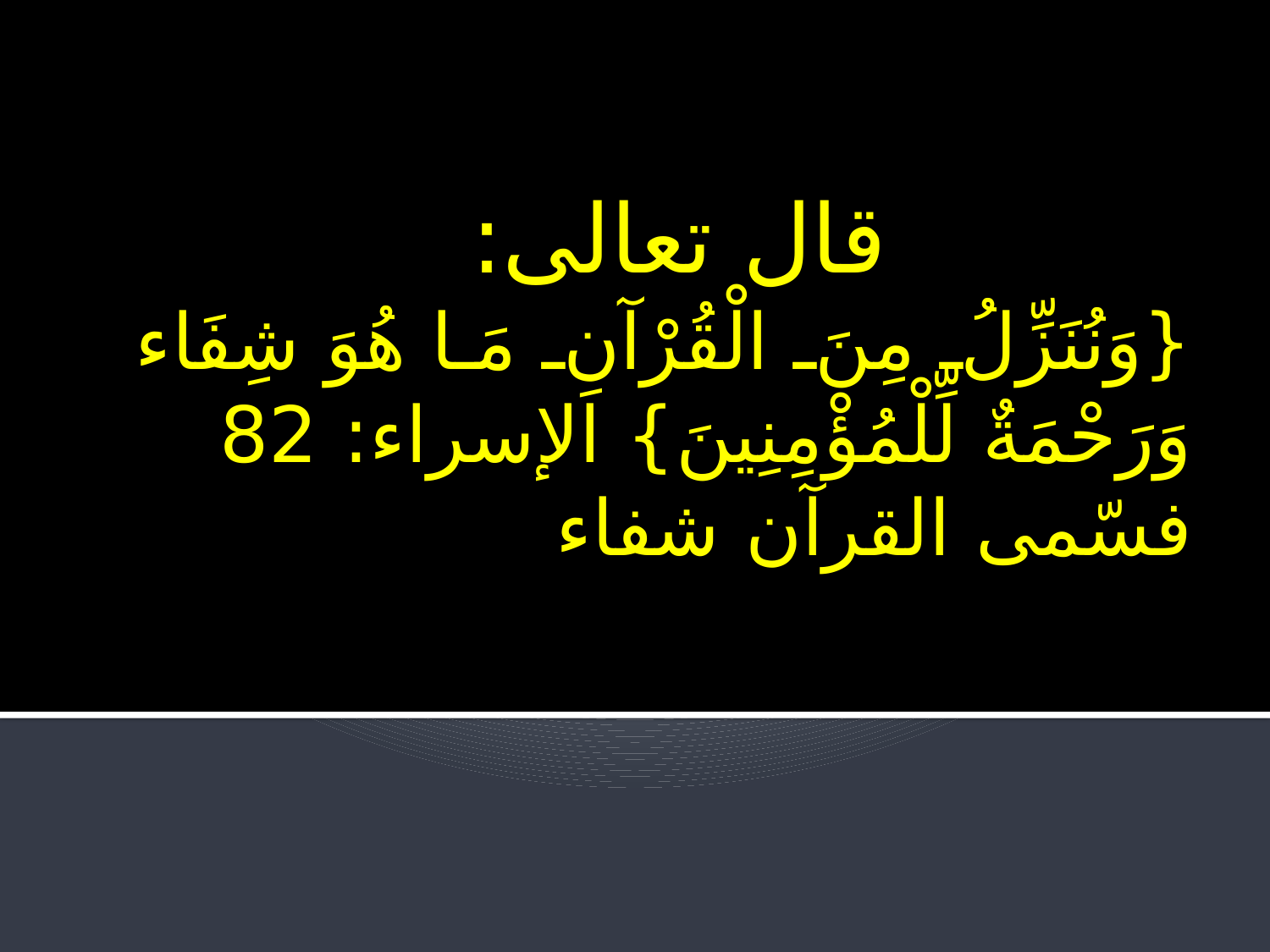

قال تعالى:
{وَنُنَزِّلُ مِنَ الْقُرْآنِ مَا هُوَ شِفَاء وَرَحْمَةٌ لِّلْمُؤْمِنِينَ} الإسراء: 82
فسّمى القرآن شفاء